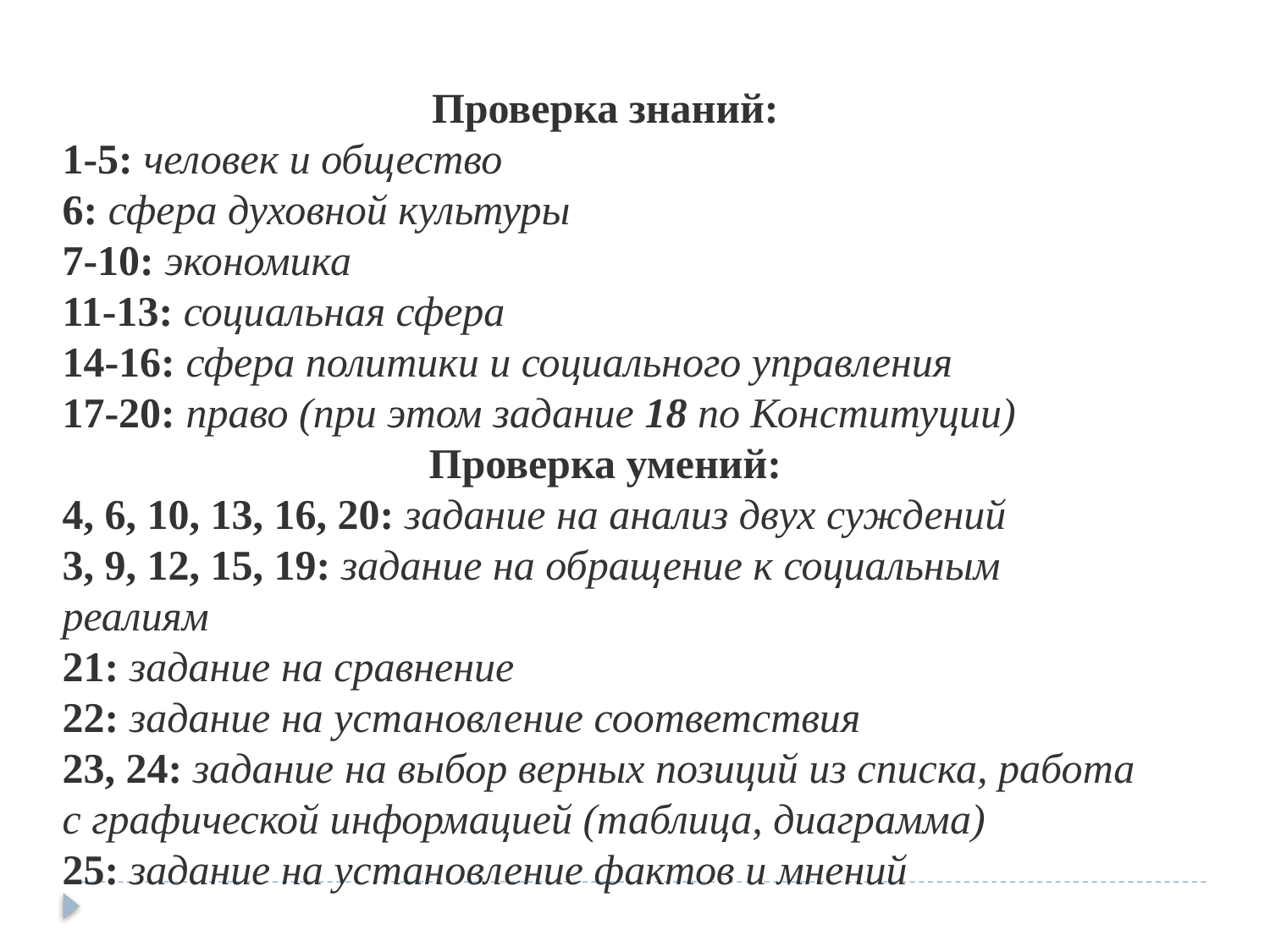

Проверка знаний:
1-5: человек и общество
6: сфера духовной культуры
7-10: экономика
11-13: социальная сфера
14-16: сфера политики и социального управления
17-20: право (при этом задание 18 по Конституции)
Проверка умений:
4, 6, 10, 13, 16, 20: задание на анализ двух суждений
3, 9, 12, 15, 19: задание на обращение к социальным реалиям
21: задание на сравнение
22: задание на установление соответствия
23, 24: задание на выбор верных позиций из списка, работа с графической информацией (таблица, диаграмма)
25: задание на установление фактов и мнений